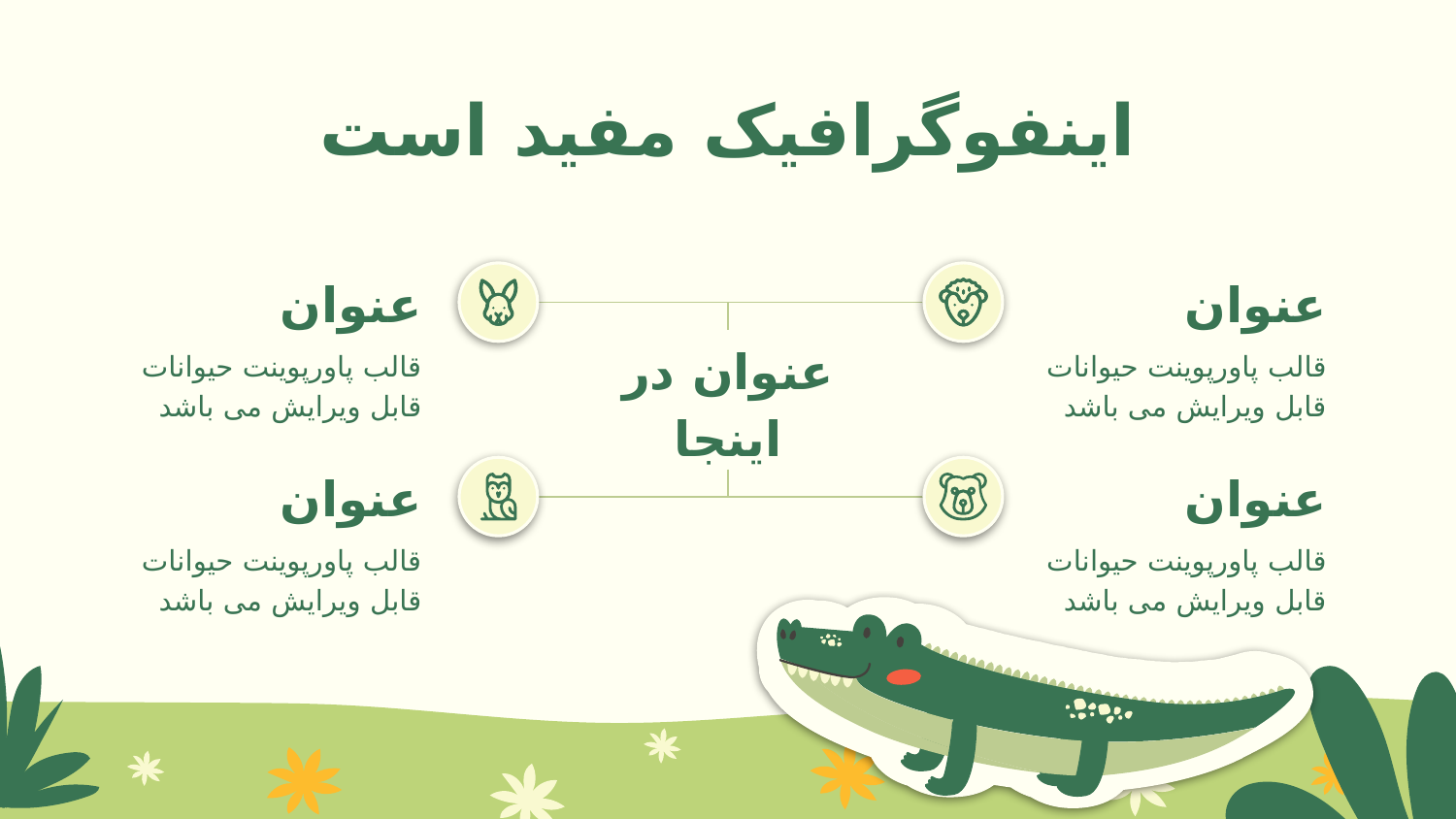

# اینفوگرافیک مفید است
عنوان
عنوان

قالب پاورپوینت حیوانات قابل ویرایش می باشد
قالب پاورپوینت حیوانات قابل ویرایش می باشد
عنوان در اینجا
عنوان
عنوان

قالب پاورپوینت حیوانات قابل ویرایش می باشد
قالب پاورپوینت حیوانات قابل ویرایش می باشد